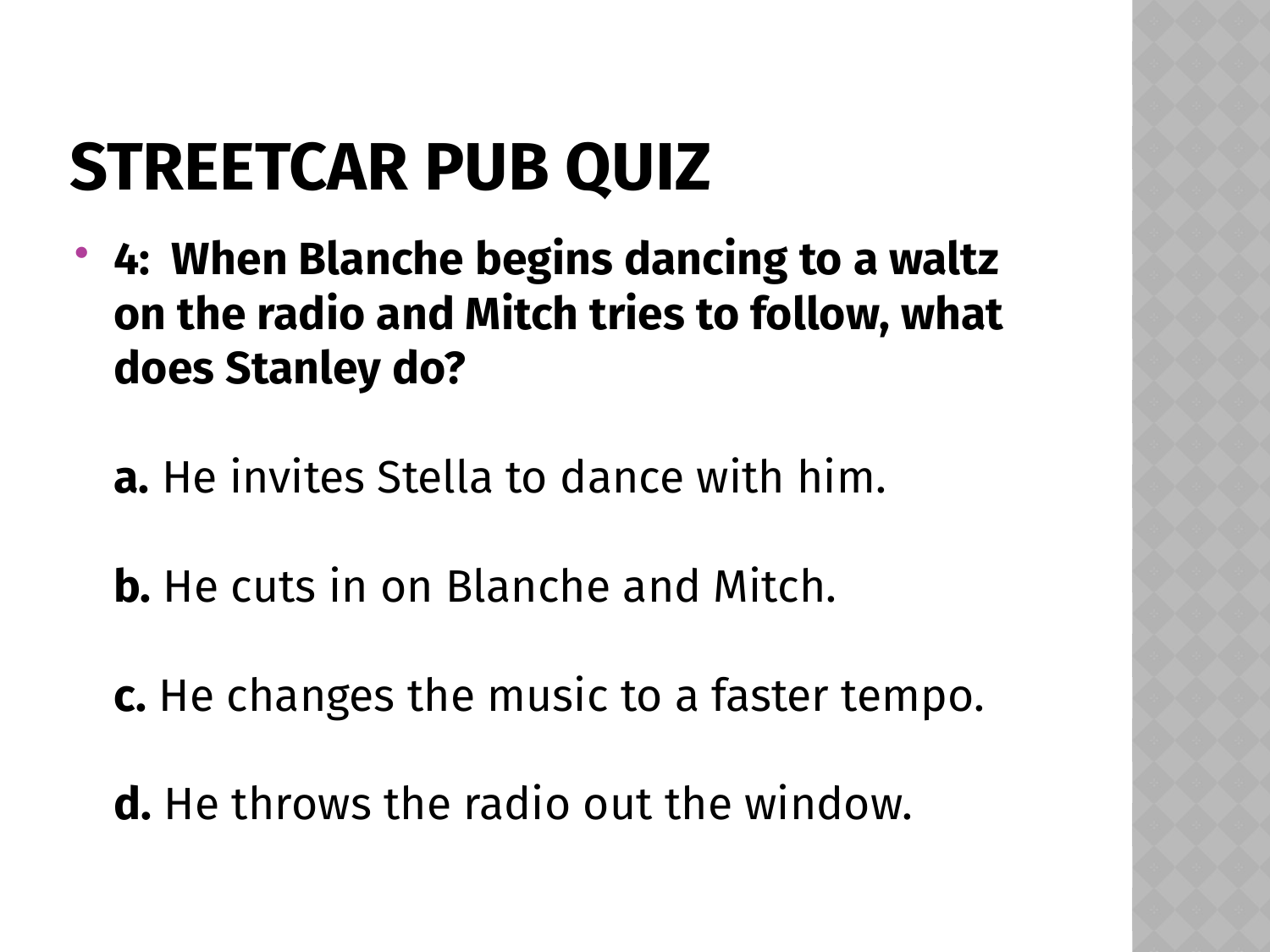

# Streetcar pub quiz
4:  When Blanche begins dancing to a waltz on the radio and Mitch tries to follow, what does Stanley do?
a. He invites Stella to dance with him.
b. He cuts in on Blanche and Mitch.
c. He changes the music to a faster tempo.
d. He throws the radio out the window.